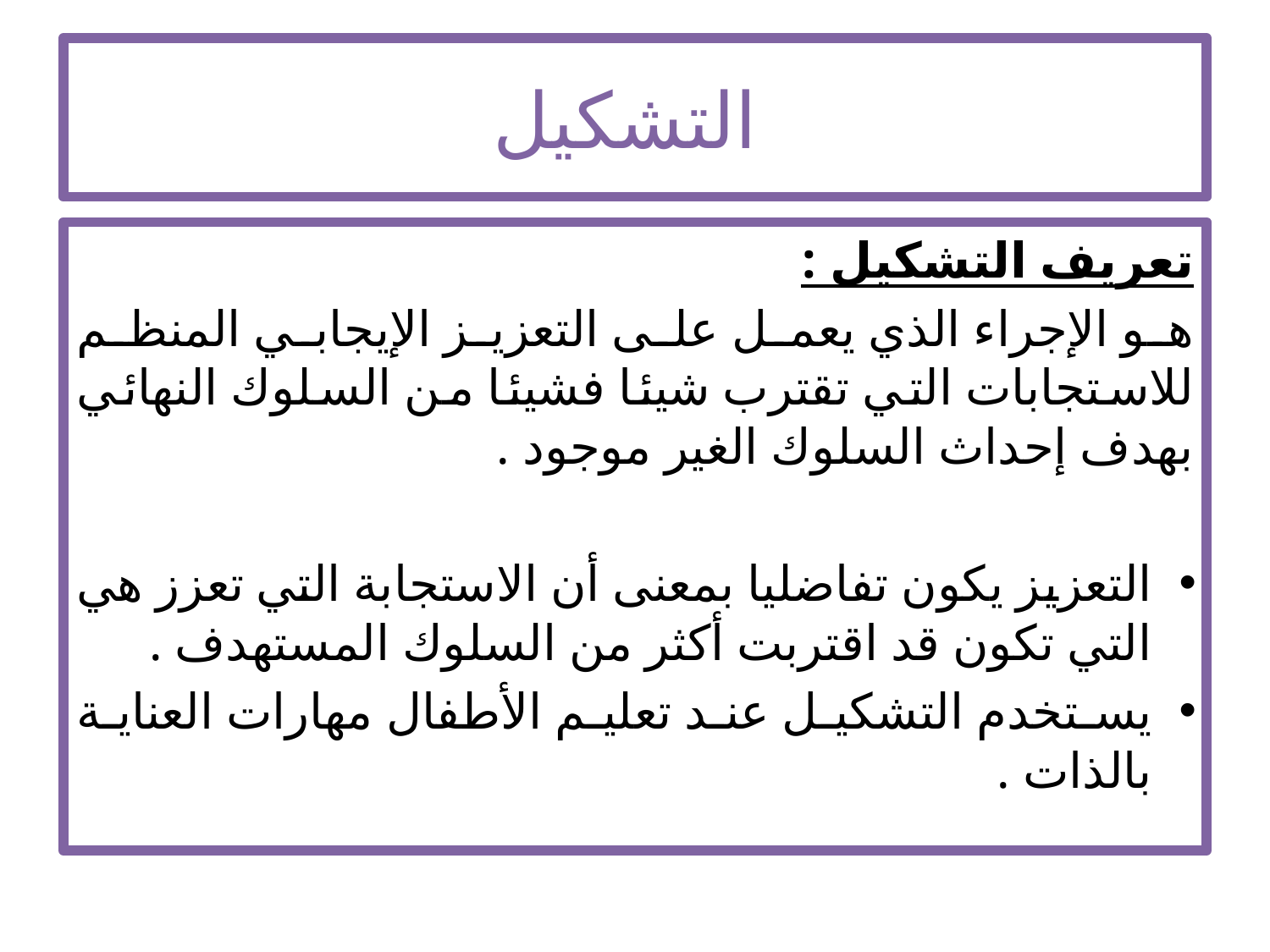

# التشكيل
تعريف التشكيل :
هو الإجراء الذي يعمل على التعزيز الإيجابي المنظم للاستجابات التي تقترب شيئا فشيئا من السلوك النهائي بهدف إحداث السلوك الغير موجود .

التعزيز يكون تفاضليا بمعنى أن الاستجابة التي تعزز هي التي تكون قد اقتربت أكثر من السلوك المستهدف .
يستخدم التشكيل عند تعليم الأطفال مهارات العناية بالذات .